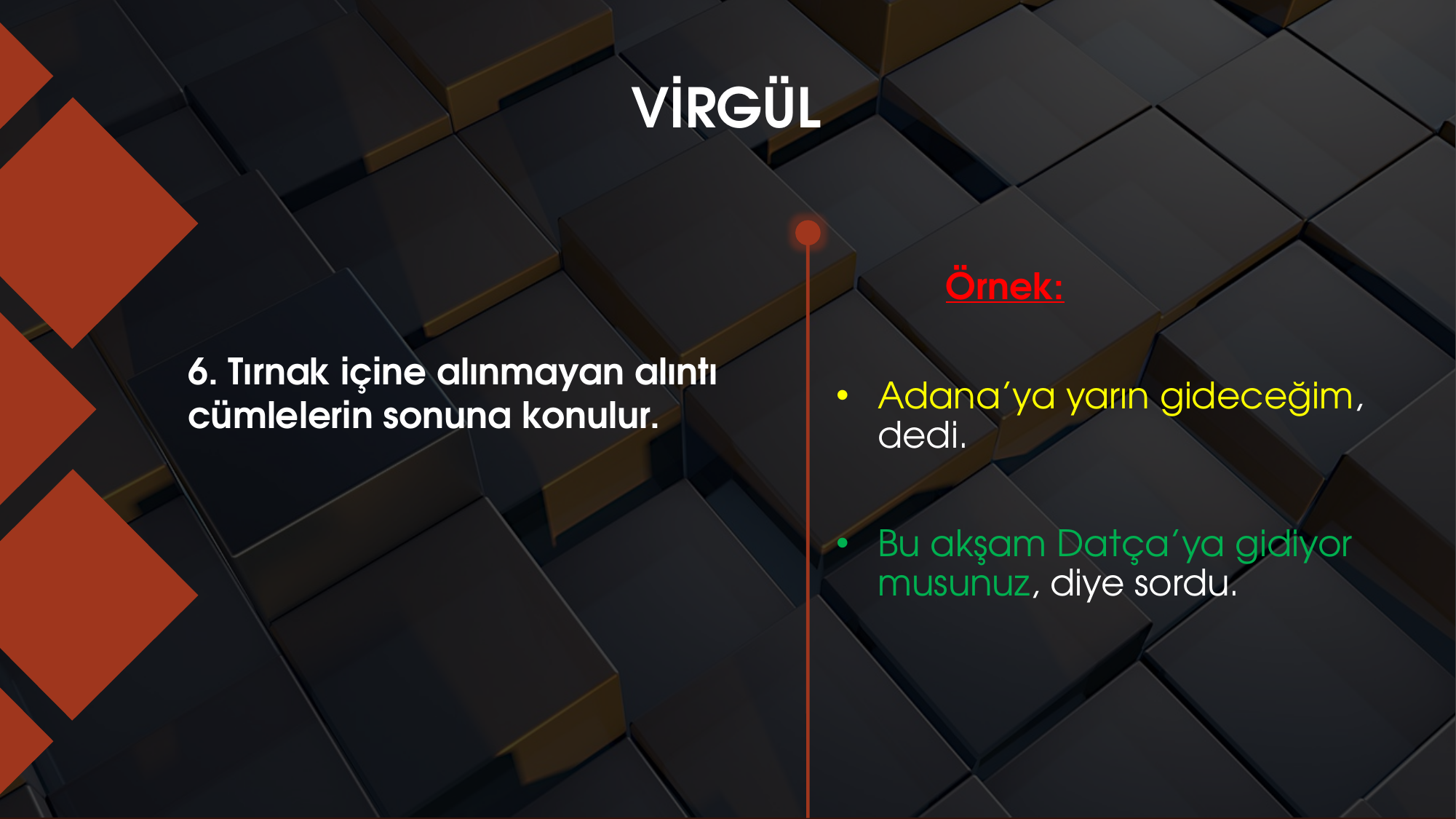

# VİRGÜL

	Örnek:

Adana’ya yarın gideceğim, dedi.

Bu akşam Datça’ya gidiyor musunuz, diye sordu.

6. Tırnak içine alınmayan alıntı cümlelerin sonuna konulur.